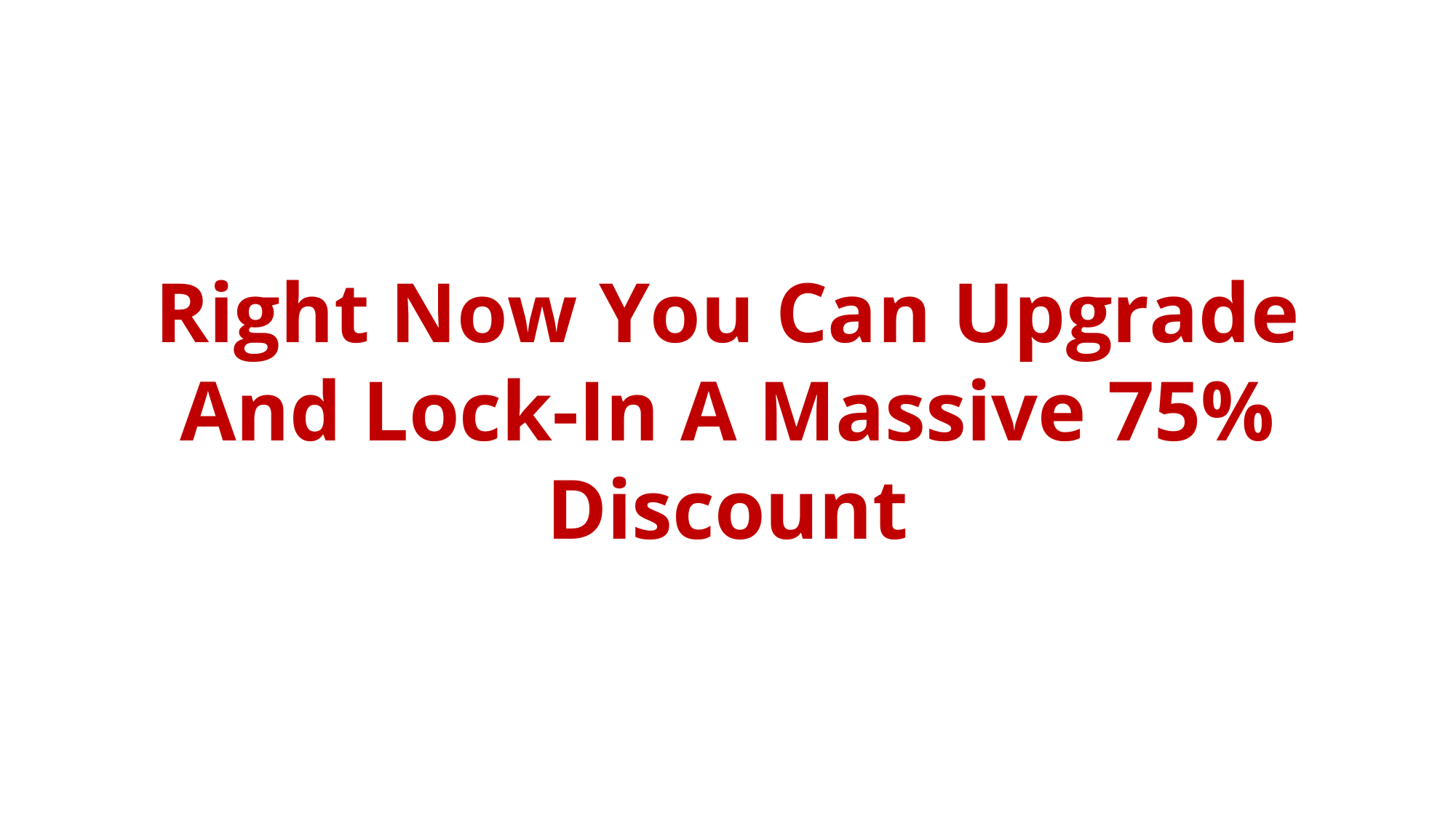

Right Now You Can Upgrade And Lock-In A Massive 75% Discount